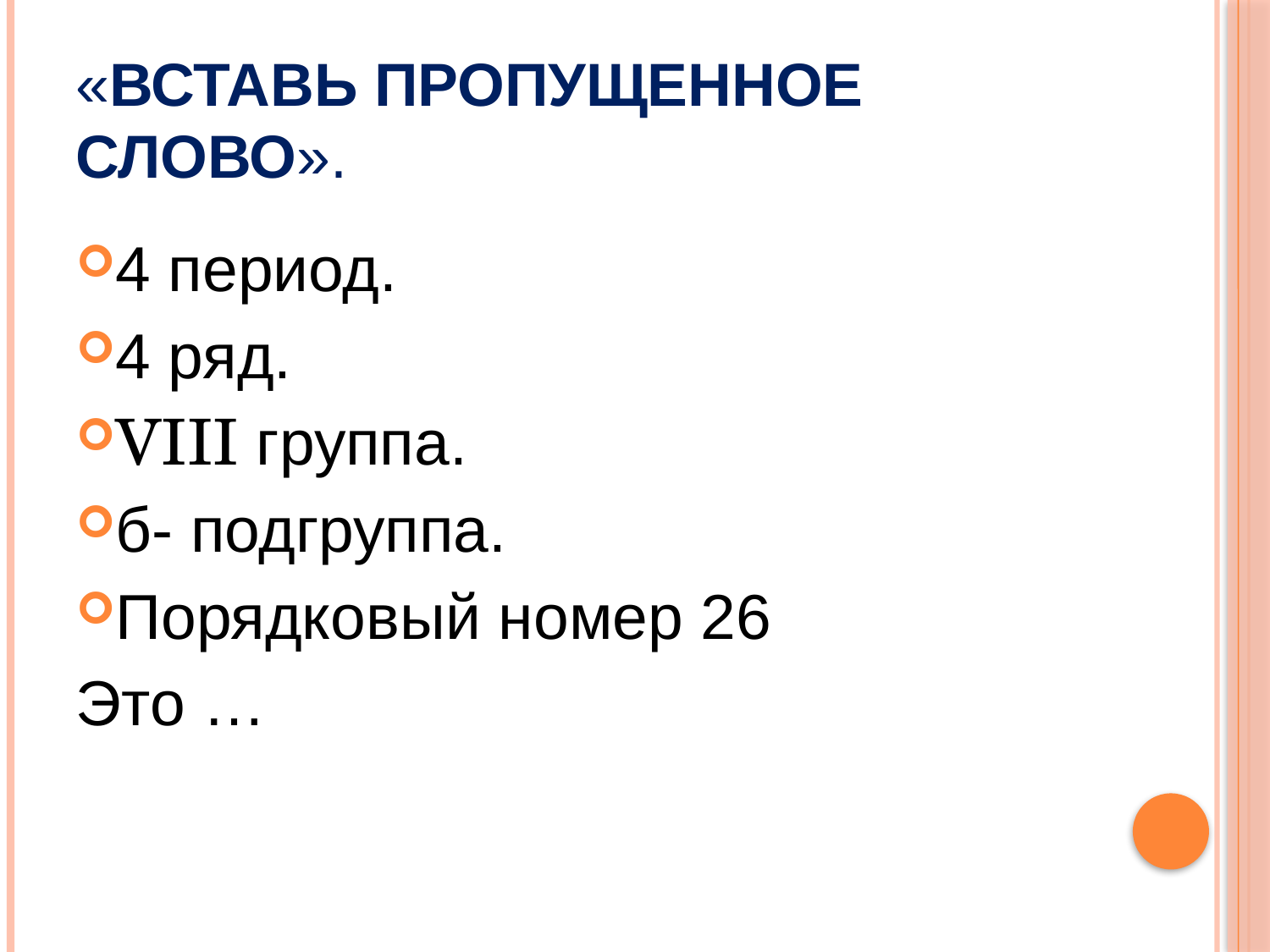

# «Вставь пропущенное слово».
4 период.
4 ряд.
VIII группа.
б- подгруппа.
Порядковый номер 26
Это …